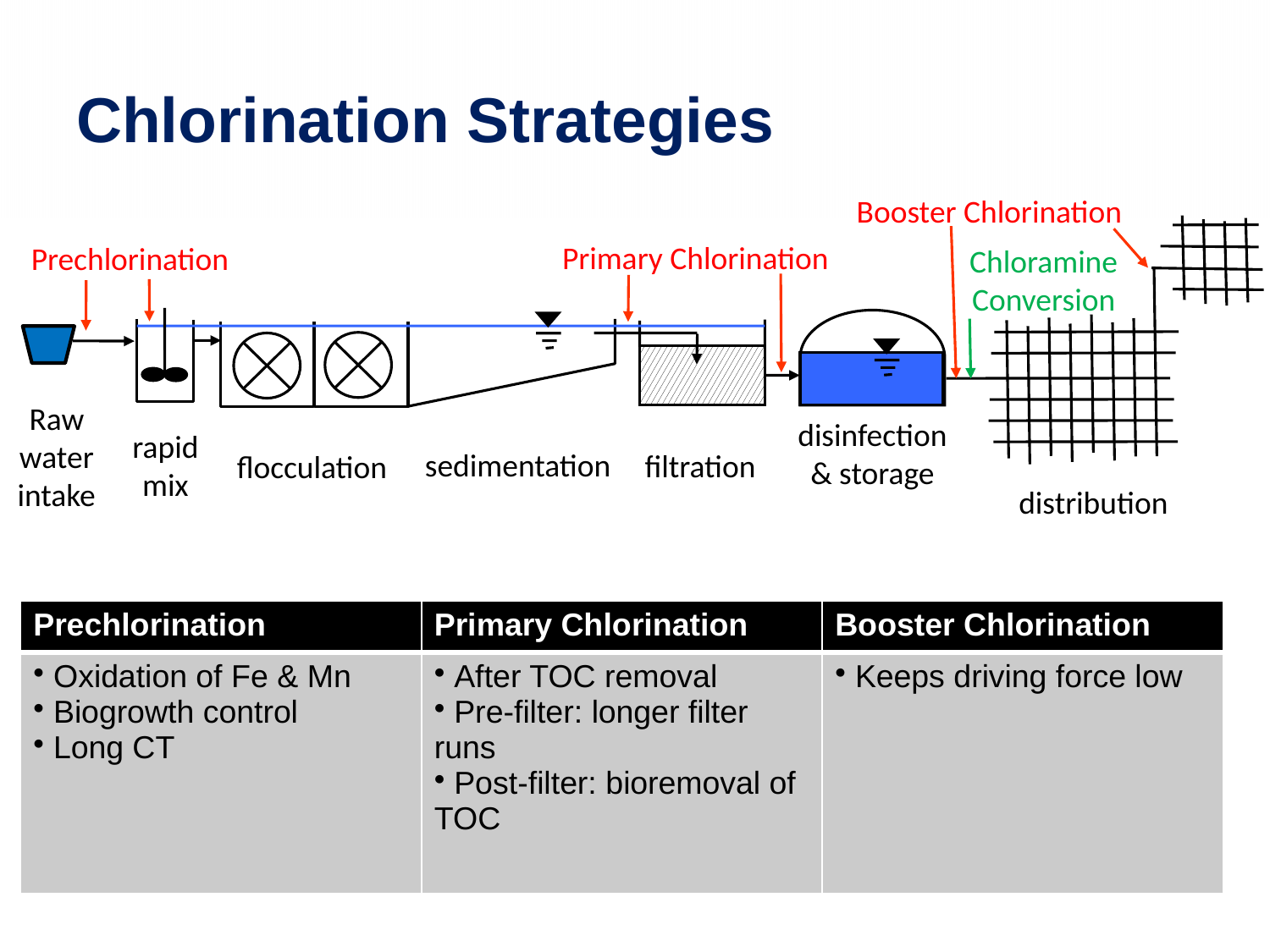

# Chlorination Strategies
Booster Chlorination

Primary Chlorination
Prechlorination
Chloramine Conversion

Raw water intake

disinfection& storage

rapid mix
sedimentation
filtration
flocculation

distribution
| Prechlorination |  |  |
| --- | --- | --- |
| Oxidation of Fe & Mn Biogrowth control Long CT |  |  |
| Prechlorination | Primary Chlorination |  |
| --- | --- | --- |
| Oxidation of Fe & Mn Biogrowth control Long CT | After TOC removal Pre-filter: longer filter runs Post-filter: bioremoval of TOC |  |
| Prechlorination | Primary Chlorination | Booster Chlorination |
| --- | --- | --- |
| Oxidation of Fe & Mn Biogrowth control Long CT | After TOC removal Pre-filter: longer filter runs Post-filter: bioremoval of TOC | Keeps driving force low |